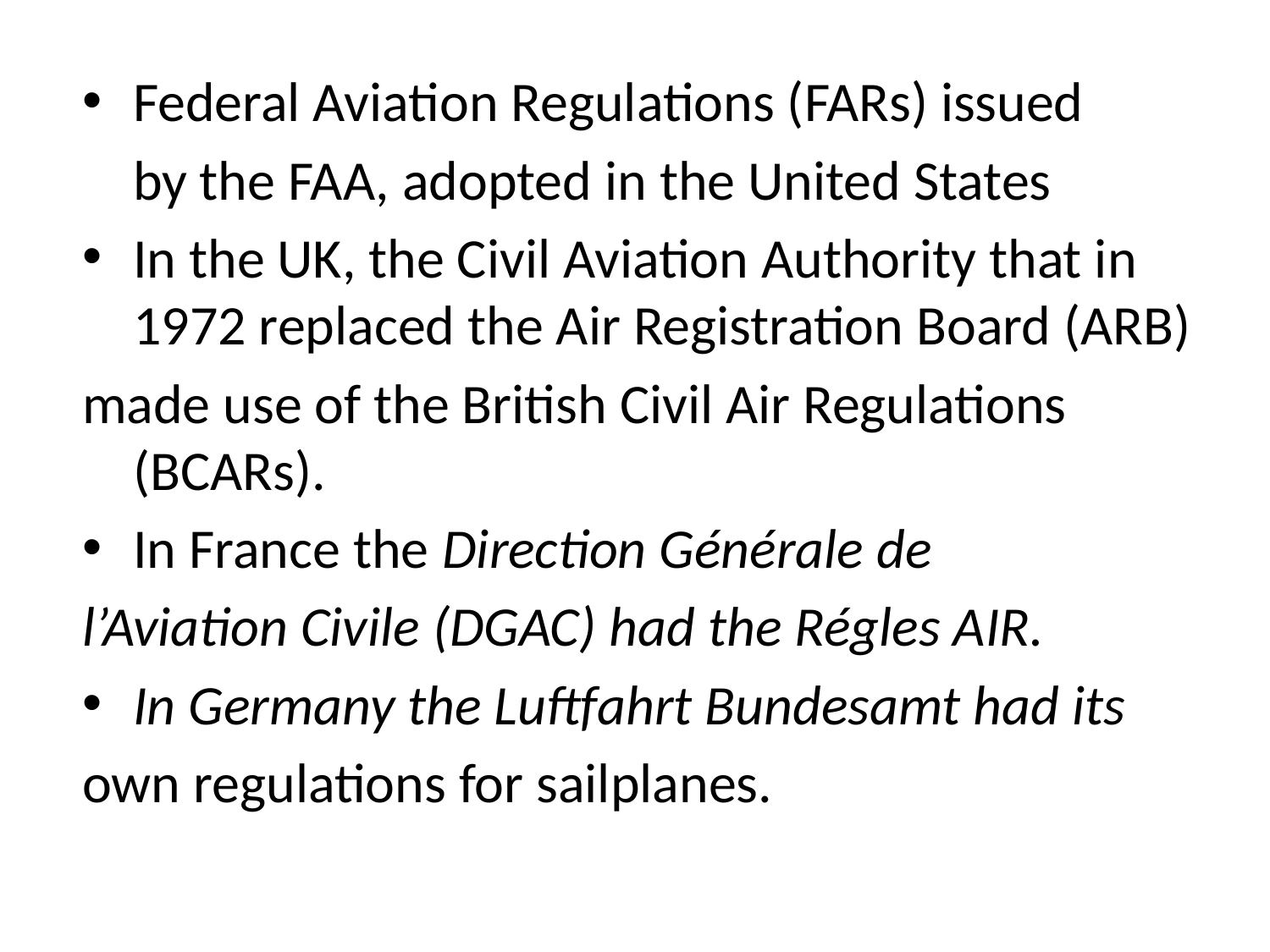

Federal Aviation Regulations (FARs) issued
    by the FAA, adopted in the United States
In the UK, the Civil Aviation Authority that in 1972 replaced the Air Registration Board (ARB)
made use of the British Civil Air Regulations (BCARs).
In France the Direction Générale de
l’Aviation Civile (DGAC) had the Régles AIR.
In Germany the Luftfahrt Bundesamt had its
own regulations for sailplanes.